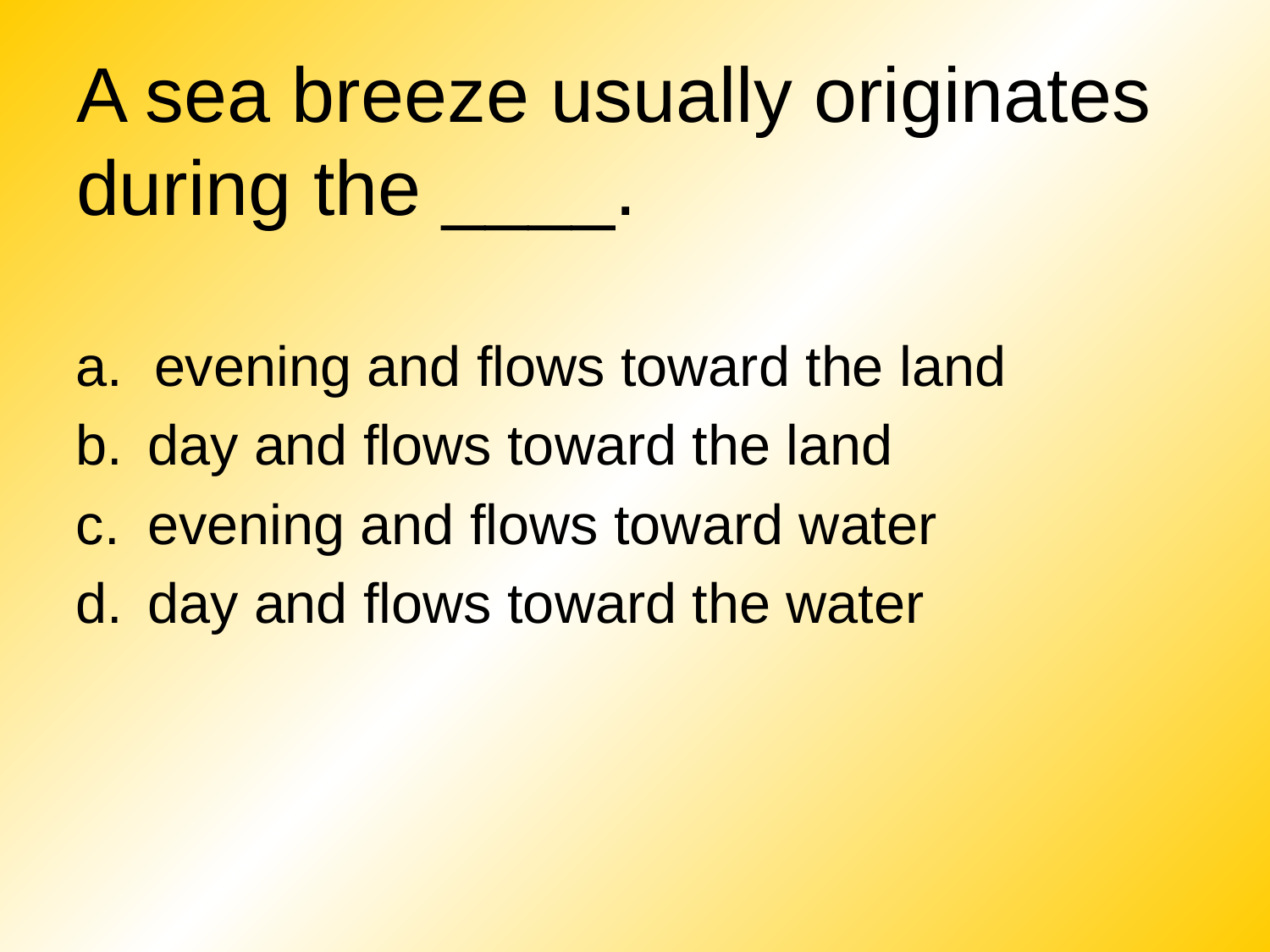

# A sea breeze usually originates during the ____.
a.  evening and flows toward the land
day and flows toward the land
evening and flows toward water
day and flows toward the water